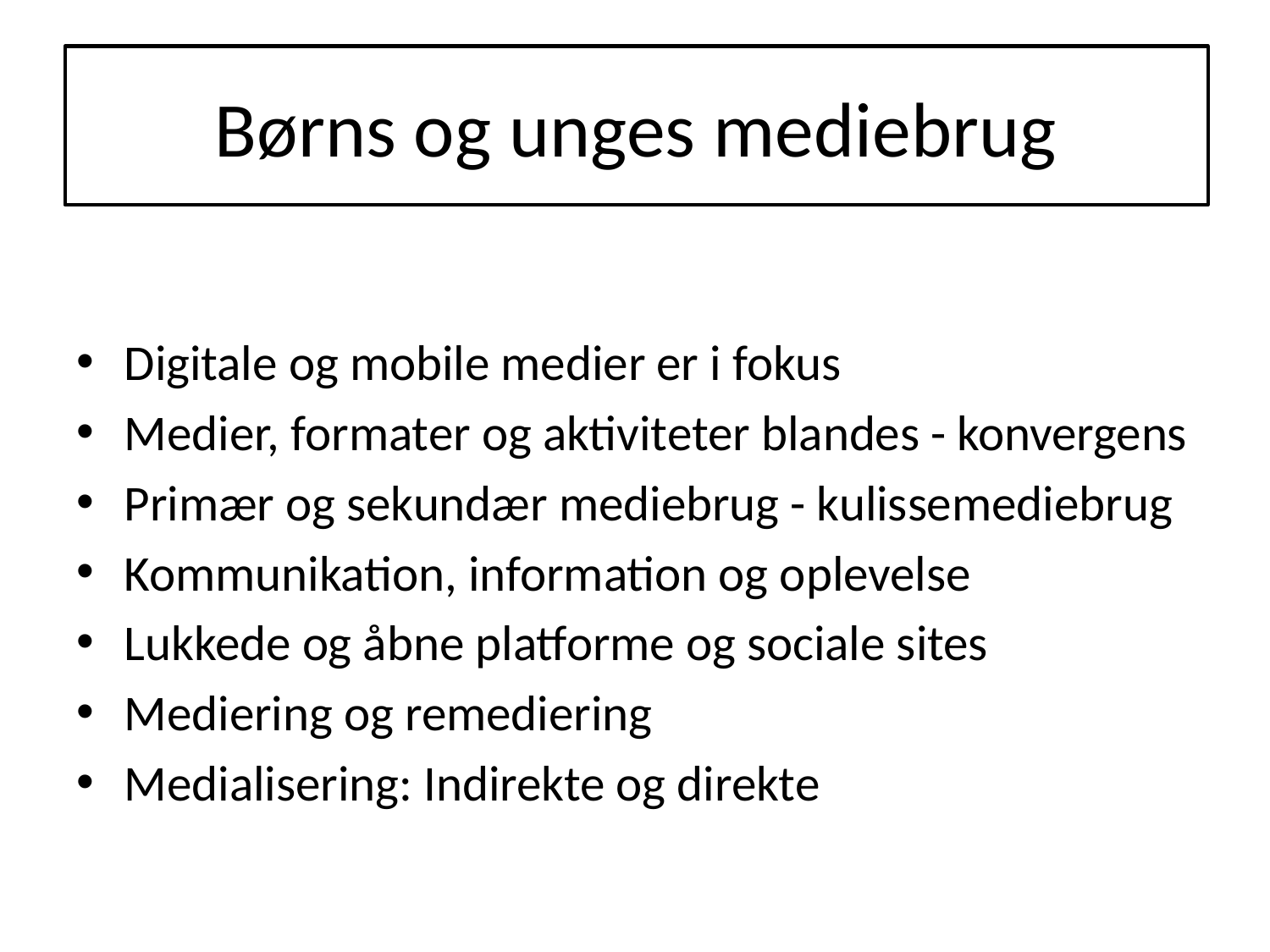

# Børns og unges mediebrug

Digitale og mobile medier er i fokus
Medier, formater og aktiviteter blandes - konvergens
Primær og sekundær mediebrug - kulissemediebrug
Kommunikation, information og oplevelse
Lukkede og åbne platforme og sociale sites
Mediering og remediering
Medialisering: Indirekte og direkte